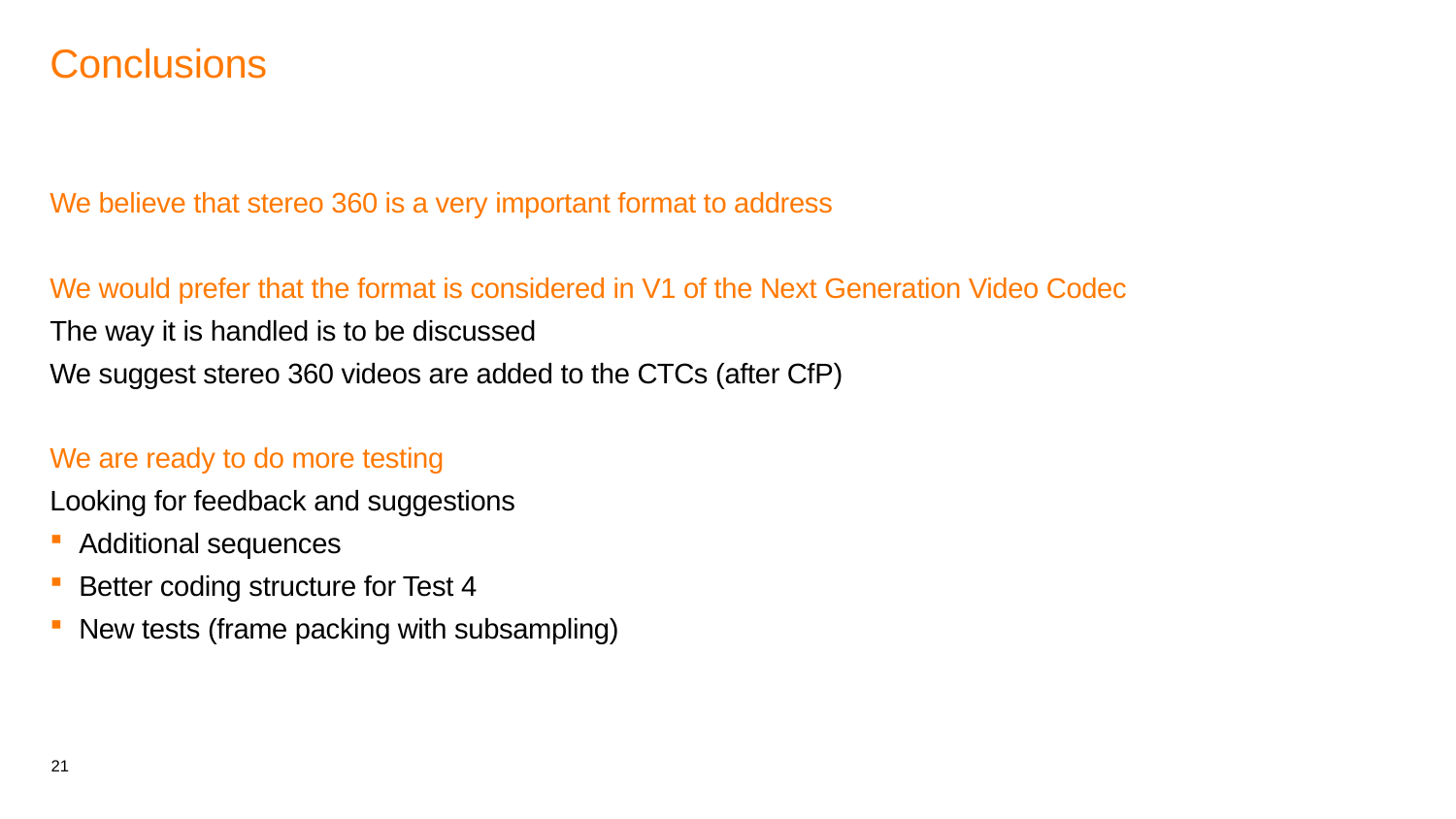

# Conclusions
We believe that stereo 360 is a very important format to address

We would prefer that the format is considered in V1 of the Next Generation Video Codec
The way it is handled is to be discussed
We suggest stereo 360 videos are added to the CTCs (after CfP)

We are ready to do more testing
Looking for feedback and suggestions
Additional sequences
Better coding structure for Test 4
New tests (frame packing with subsampling)